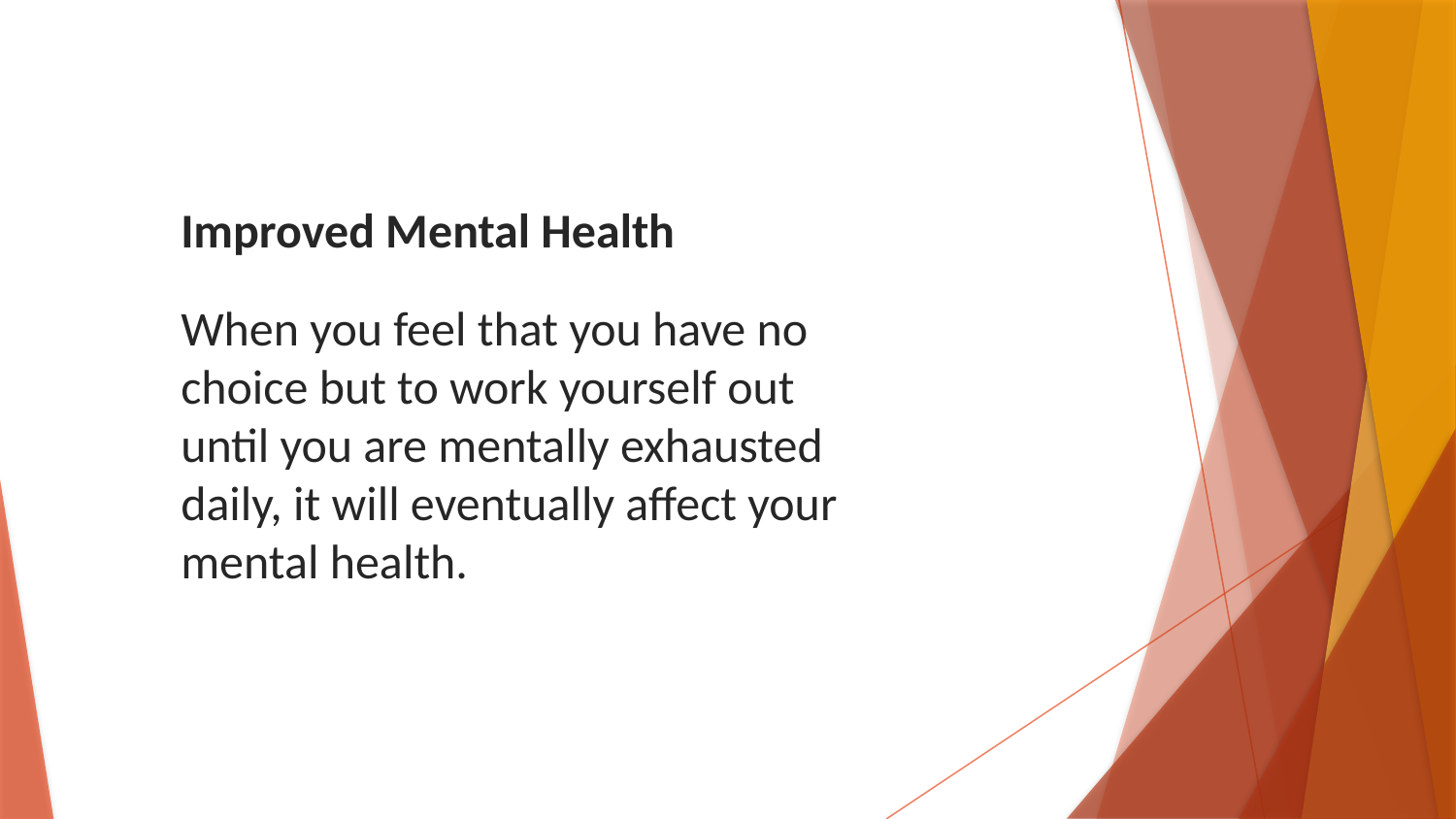

Improved Mental Health
When you feel that you have no choice but to work yourself out until you are mentally exhausted daily, it will eventually affect your mental health.